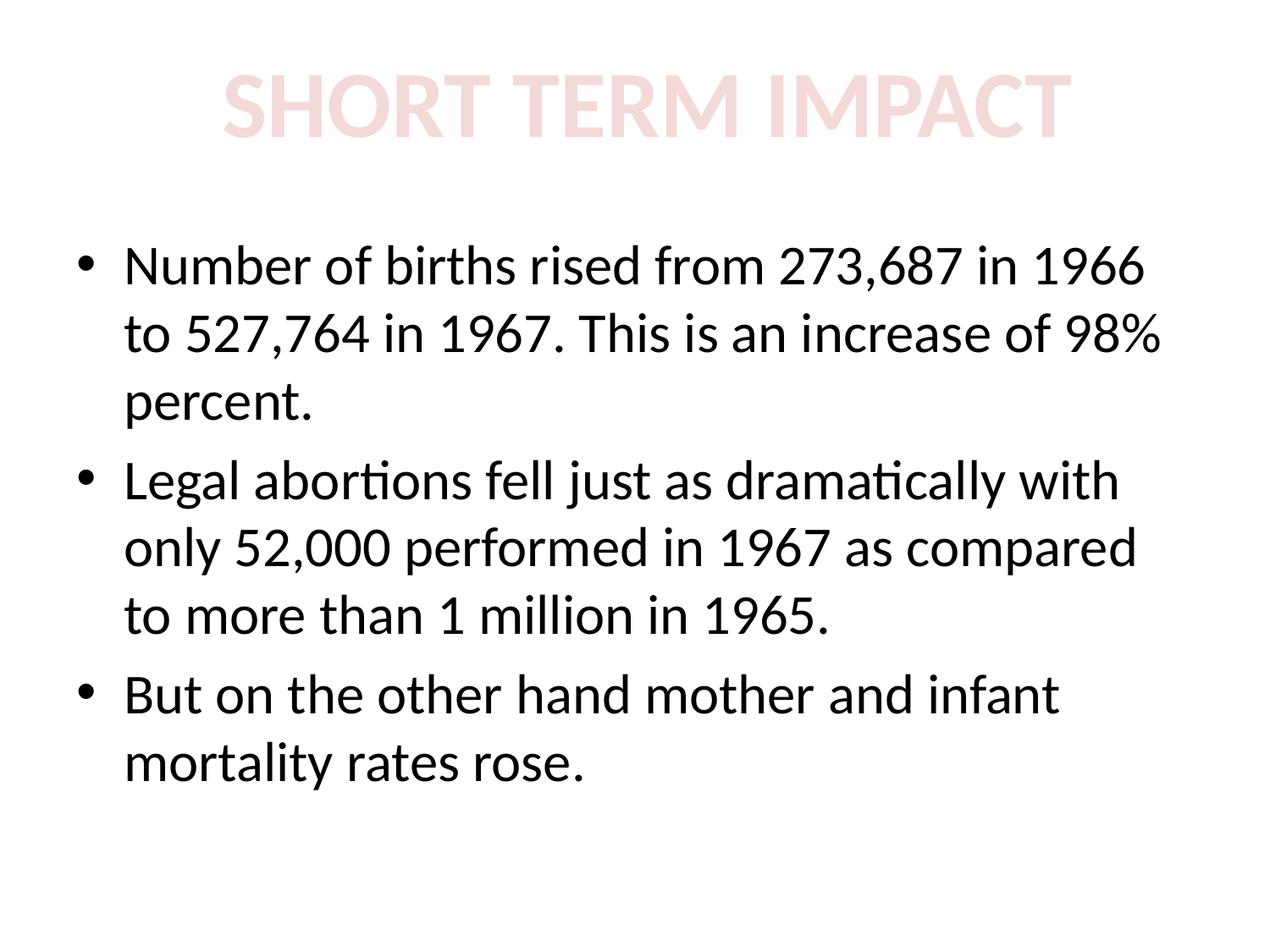

SHORT TERM IMPACT
Number of births rised from 273,687 in 1966 to 527,764 in 1967. This is an increase of 98% percent.
Legal abortions fell just as dramatically with only 52,000 performed in 1967 as compared to more than 1 million in 1965.
But on the other hand mother and infant mortality rates rose.